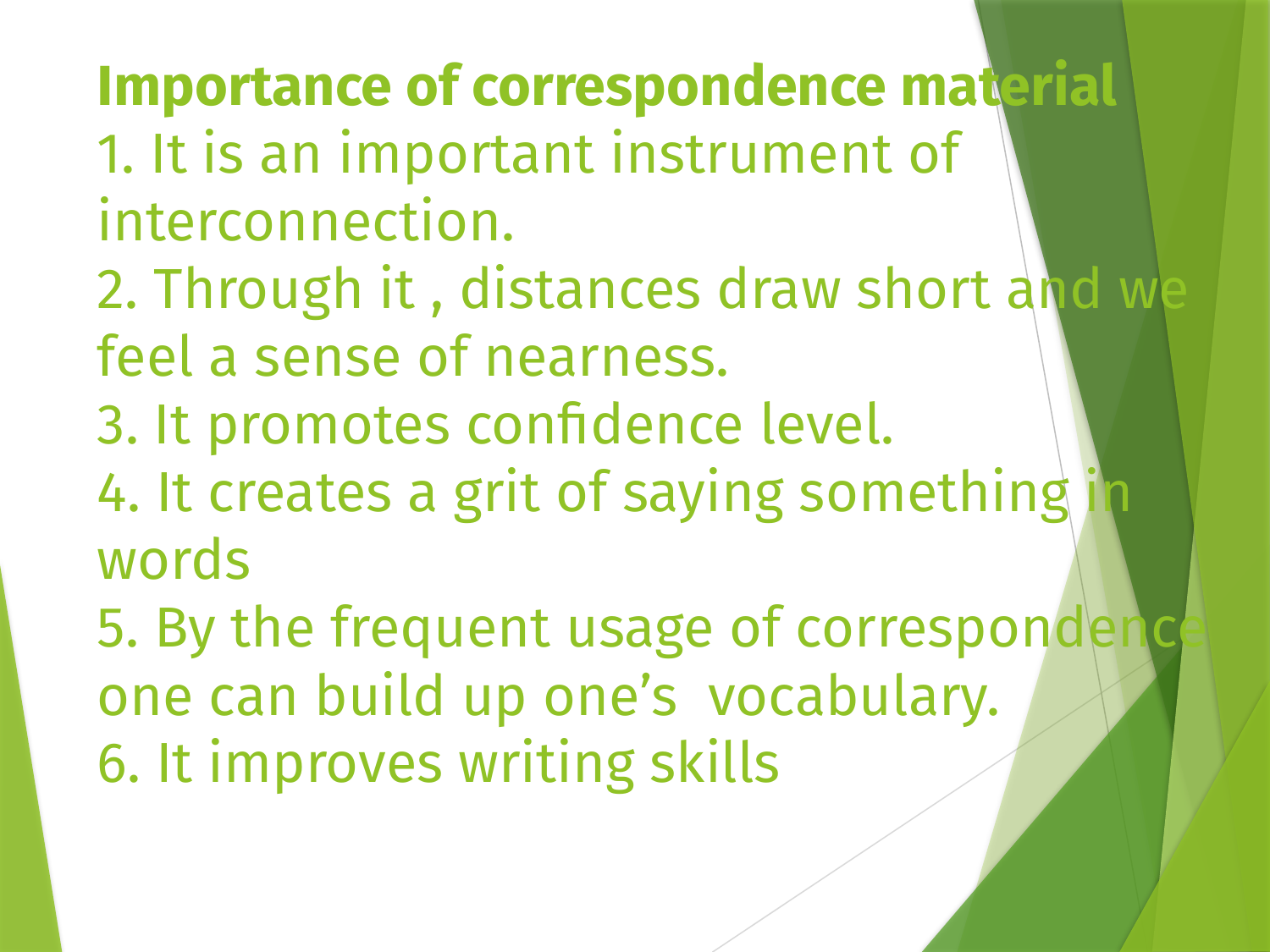

# Importance of correspondence material 1. It is an important instrument of        interconnection. 2. Through it , distances draw short and we feel a sense of nearness. 3. It promotes confidence level. 4. It creates a grit of saying something in words 5. By the frequent usage of correspondence one can build up one’s  vocabulary. 6. It improves writing skills